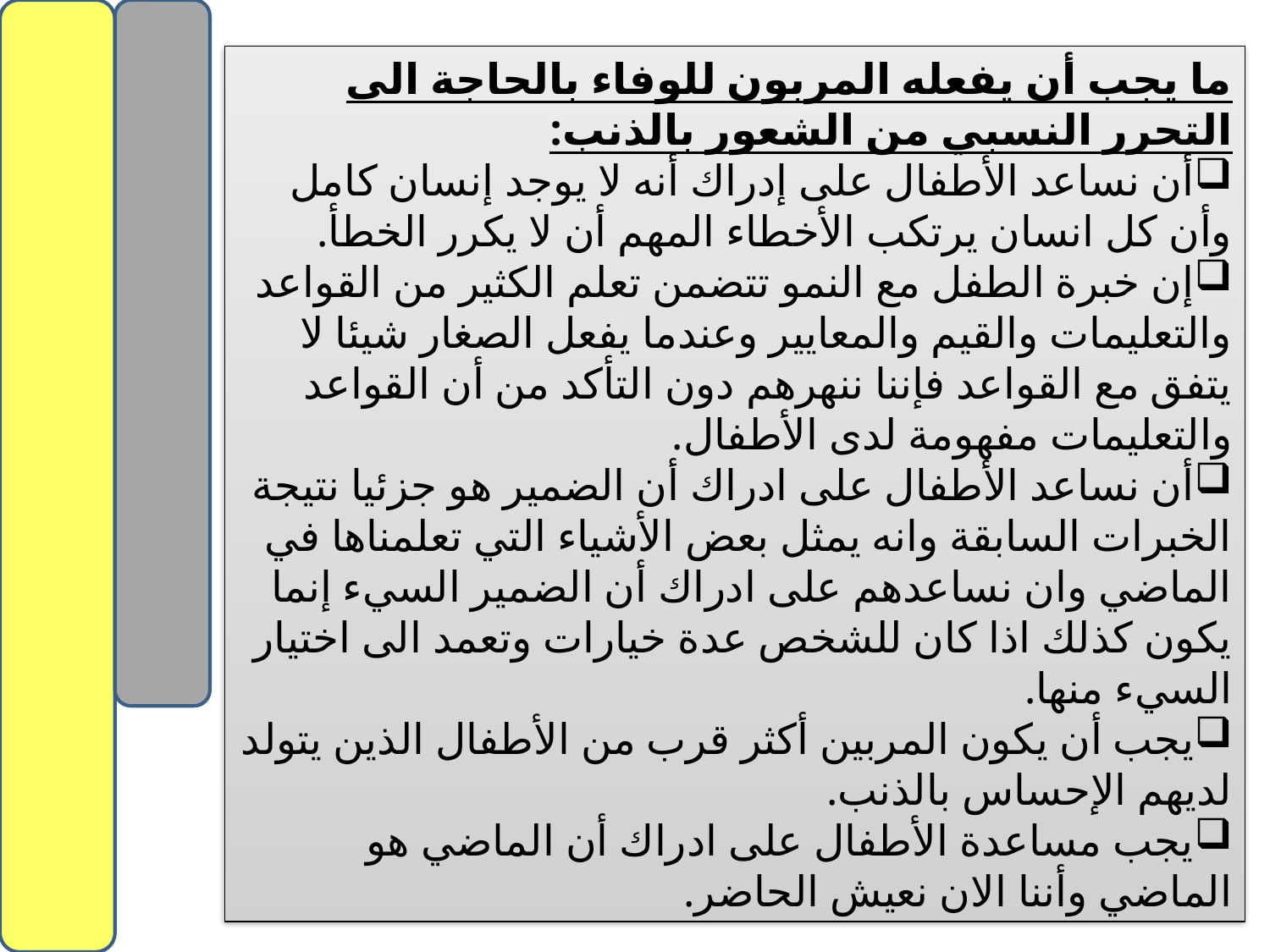

ما يجب أن يفعله المربون للوفاء بالحاجة الى التحرر النسبي من الشعور بالذنب:
أن نساعد الأطفال على إدراك أنه لا يوجد إنسان كامل وأن كل انسان يرتكب الأخطاء المهم أن لا يكرر الخطأ.
إن خبرة الطفل مع النمو تتضمن تعلم الكثير من القواعد والتعليمات والقيم والمعايير وعندما يفعل الصغار شيئا لا يتفق مع القواعد فإننا ننهرهم دون التأكد من أن القواعد والتعليمات مفهومة لدى الأطفال.
أن نساعد الأطفال على ادراك أن الضمير هو جزئيا نتيجة الخبرات السابقة وانه يمثل بعض الأشياء التي تعلمناها في الماضي وان نساعدهم على ادراك أن الضمير السيء إنما يكون كذلك اذا كان للشخص عدة خيارات وتعمد الى اختيار السيء منها.
يجب أن يكون المربين أكثر قرب من الأطفال الذين يتولد لديهم الإحساس بالذنب.
يجب مساعدة الأطفال على ادراك أن الماضي هو الماضي وأننا الان نعيش الحاضر.